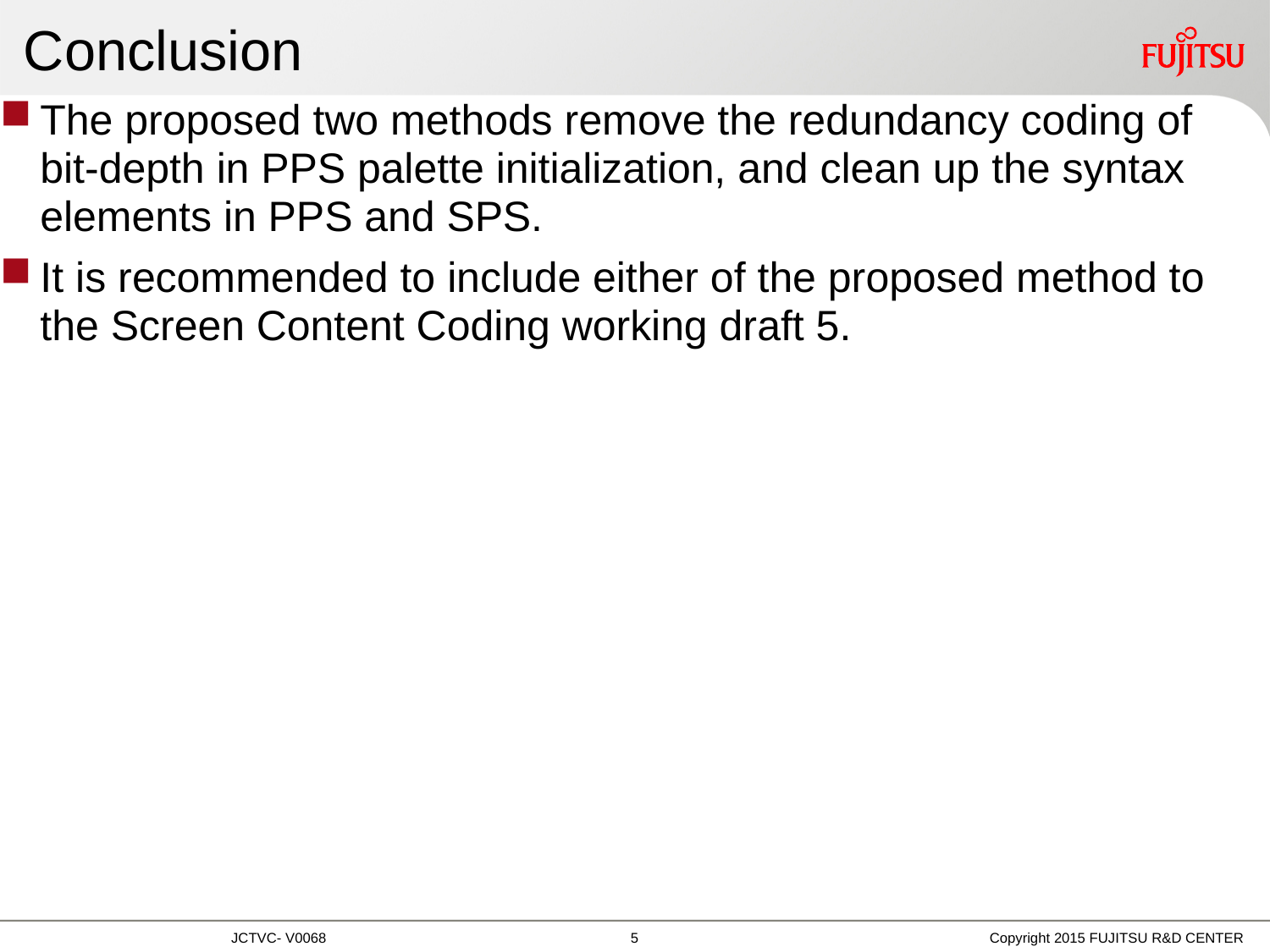

# Conclusion
The proposed two methods remove the redundancy coding of  bit-depth in PPS palette initialization, and clean up the syntax elements in PPS and SPS.
It is recommended to include either of the proposed method to the Screen Content Coding working draft 5.

5
Copyright 2015 FUJITSU R&D CENTER